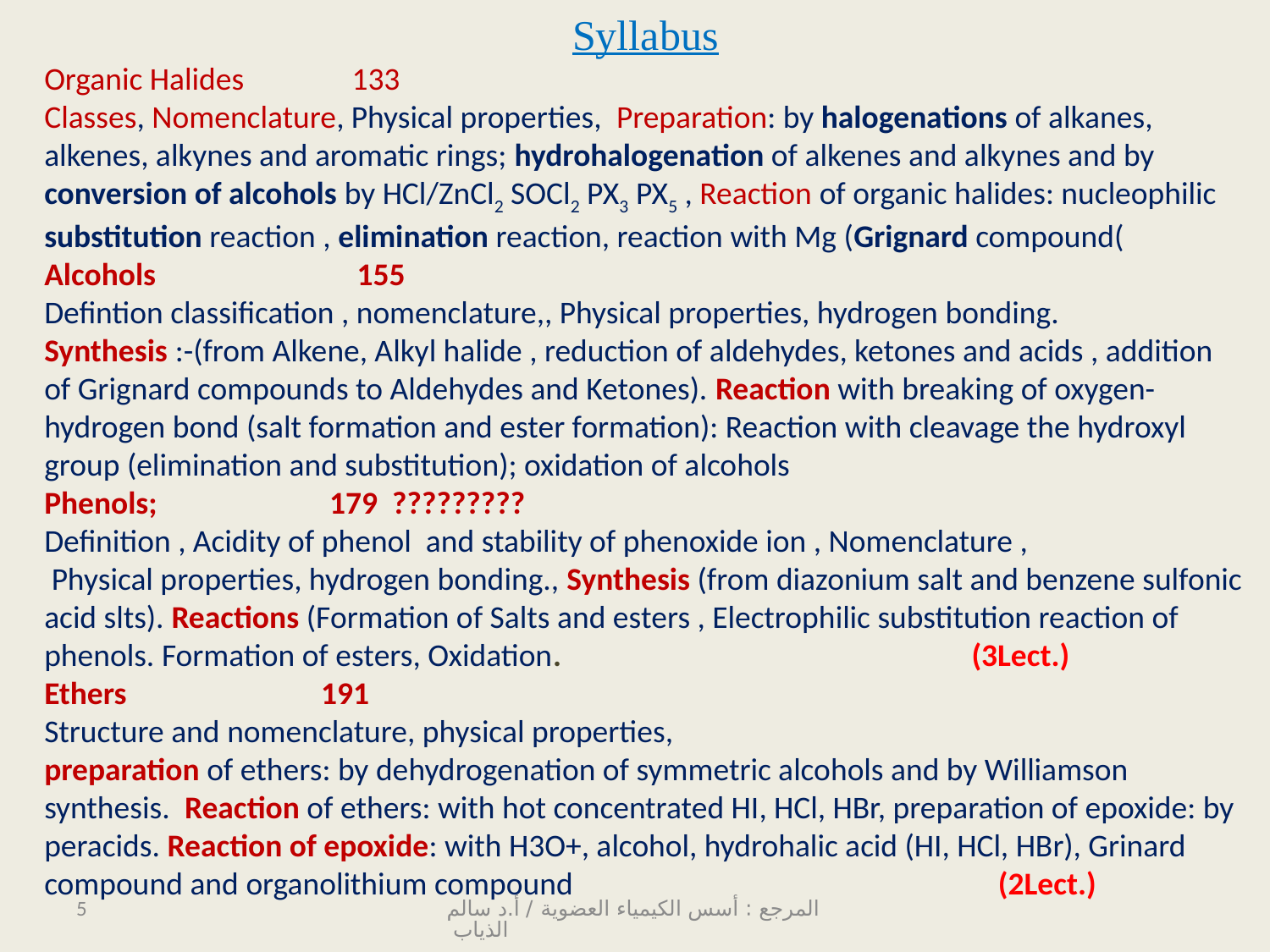

Syllabus
Organic Halides               133
Classes, Nomenclature, Physical properties,  Preparation: by halogenations of alkanes, alkenes, alkynes and aromatic rings; hydrohalogenation of alkenes and alkynes and by conversion of alcohols by HCl/ZnCl2 SOCl2 PX3 PX5 , Reaction of organic halides: nucleophilic substitution reaction , elimination reaction, reaction with Mg (Grignard compound(
Alcohols                            155
Defintion classification , nomenclature,, Physical properties, hydrogen bonding.
Synthesis :-(from Alkene, Alkyl halide , reduction of aldehydes, ketones and acids , addition of Grignard compounds to Aldehydes and Ketones). Reaction with breaking of oxygen-hydrogen bond (salt formation and ester formation): Reaction with cleavage the hydroxyl group (elimination and substitution); oxidation of alcohols
Phenols;                        179  ?????????
Definition , Acidity of phenol  and stability of phenoxide ion , Nomenclature ,
 Physical properties, hydrogen bonding., Synthesis (from diazonium salt and benzene sulfonic acid slts). Reactions (Formation of Salts and esters , Electrophilic substitution reaction of phenols. Formation of esters, Oxidation.                                                         (3Lect.)
Ethers                           191
Structure and nomenclature, physical properties,
preparation of ethers: by dehydrogenation of symmetric alcohols and by Williamson synthesis.  Reaction of ethers: with hot concentrated HI, HCl, HBr, preparation of epoxide: by peracids. Reaction of epoxide: with H3O+, alcohol, hydrohalic acid (HI, HCl, HBr), Grinard compound and organolithium compound                                                           (2Lect.)

5
المرجع : أسس الكيمياء العضوية / أ.د سالم الذياب